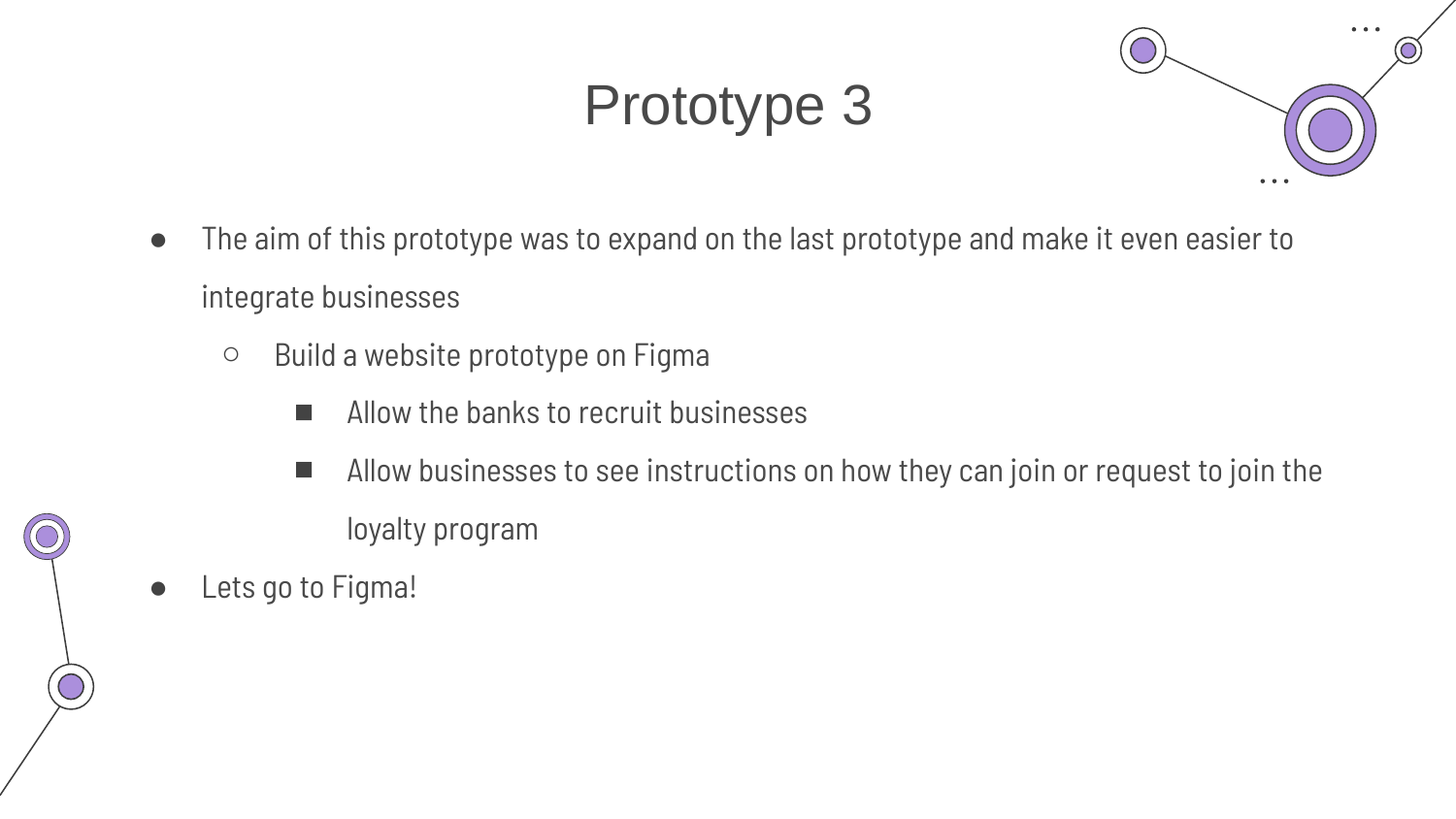

# Prototype 3
The aim of this prototype was to expand on the last prototype and make it even easier to integrate businesses
Build a website prototype on Figma
Allow the banks to recruit businesses
Allow businesses to see instructions on how they can join or request to join the loyalty program
Lets go to Figma!